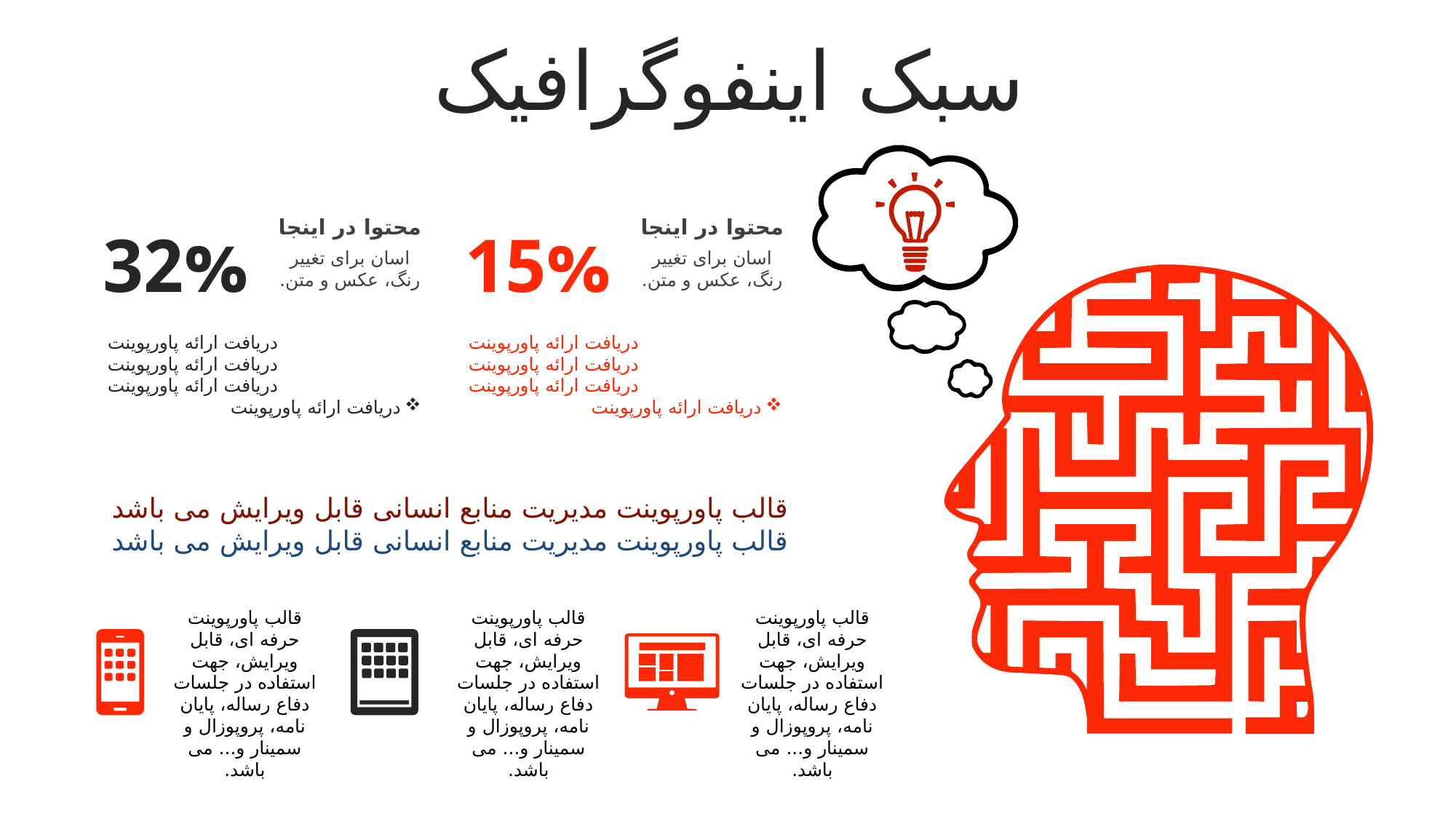

سبک اینفوگرافیک

محتوا در اینجا
اسان برای تغییر رنگ، عکس و متن.
محتوا در اینجا
اسان برای تغییر رنگ، عکس و متن.
32%
15%

دریافت ارائه پاورپوینت
دریافت ارائه پاورپوینت
دریافت ارائه پاورپوینت
دریافت ارائه پاورپوینت
دریافت ارائه پاورپوینت
دریافت ارائه پاورپوینت
دریافت ارائه پاورپوینت
دریافت ارائه پاورپوینت
قالب پاورپوینت مدیریت منابع انسانی قابل ویرایش می باشد
قالب پاورپوینت مدیریت منابع انسانی قابل ویرایش می باشد
قالب پاورپوینت حرفه ای، قابل ویرایش، جهت استفاده در جلسات دفاع رساله، پایان نامه، پروپوزال و سمینار و... می باشد.
قالب پاورپوینت حرفه ای، قابل ویرایش، جهت استفاده در جلسات دفاع رساله، پایان نامه، پروپوزال و سمینار و... می باشد.
قالب پاورپوینت حرفه ای، قابل ویرایش، جهت استفاده در جلسات دفاع رساله، پایان نامه، پروپوزال و سمینار و... می باشد.